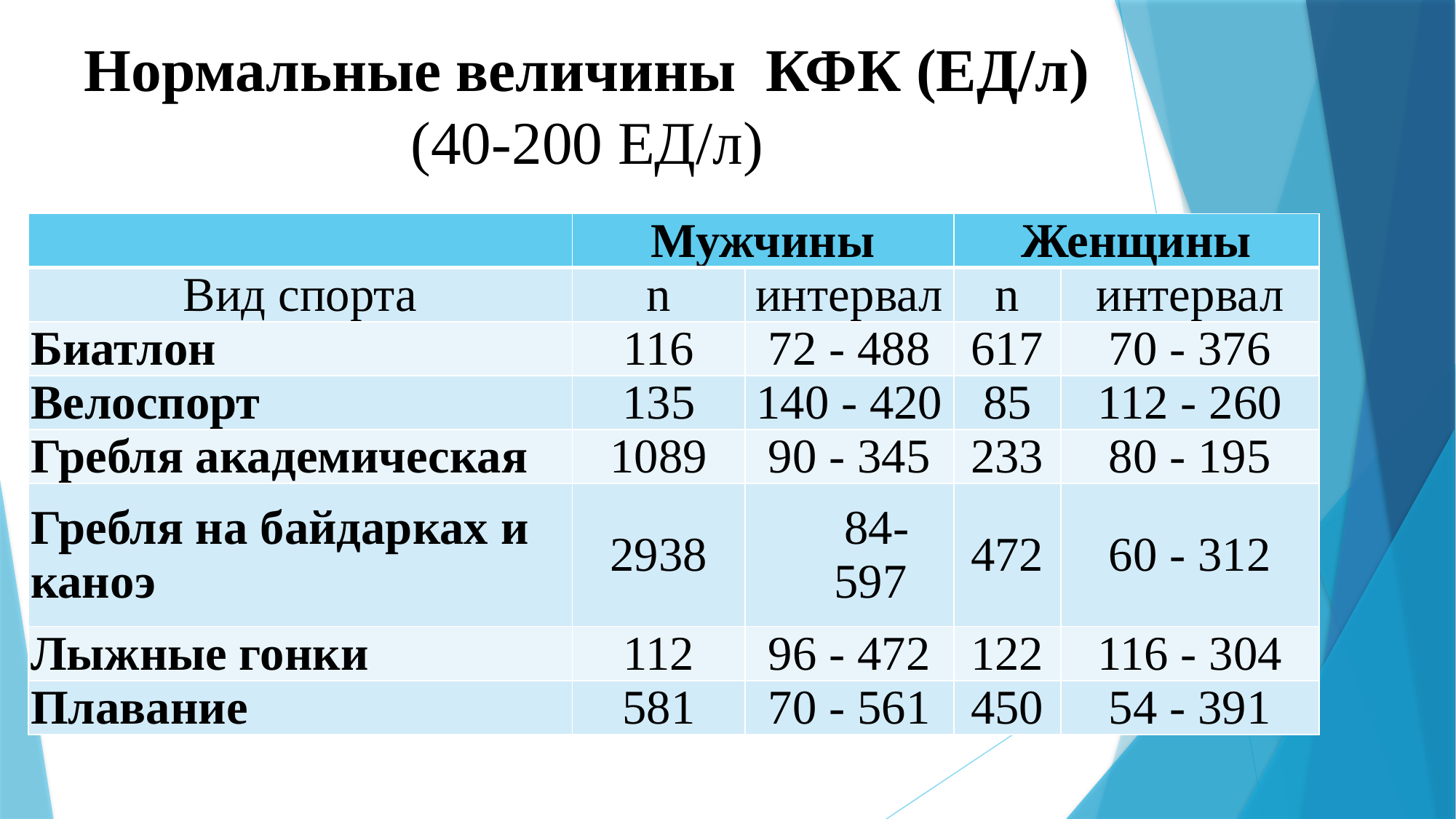

# Нормальные величины  КФК (ЕД/л) (40-200 ЕД/л)
|  | Мужчины |  | Женщины |  |
| --- | --- | --- | --- | --- |
| Вид спорта | n | интервал | n | интервал |
| Биатлон | 116 | 72 - 488 | 617 | 70 - 376 |
| Велоспорт | 135 | 140 - 420 | 85 | 112 - 260 |
| Гребля академическая | 1089 | 90 - 345 | 233 | 80 - 195 |
| Гребля на байдарках и каноэ | 2938 | 84- 597 | 472 | 60 - 312 |
| Лыжные гонки | 112 | 96 - 472 | 122 | 116 - 304 |
| Плавание | 581 | 70 - 561 | 450 | 54 - 391 |